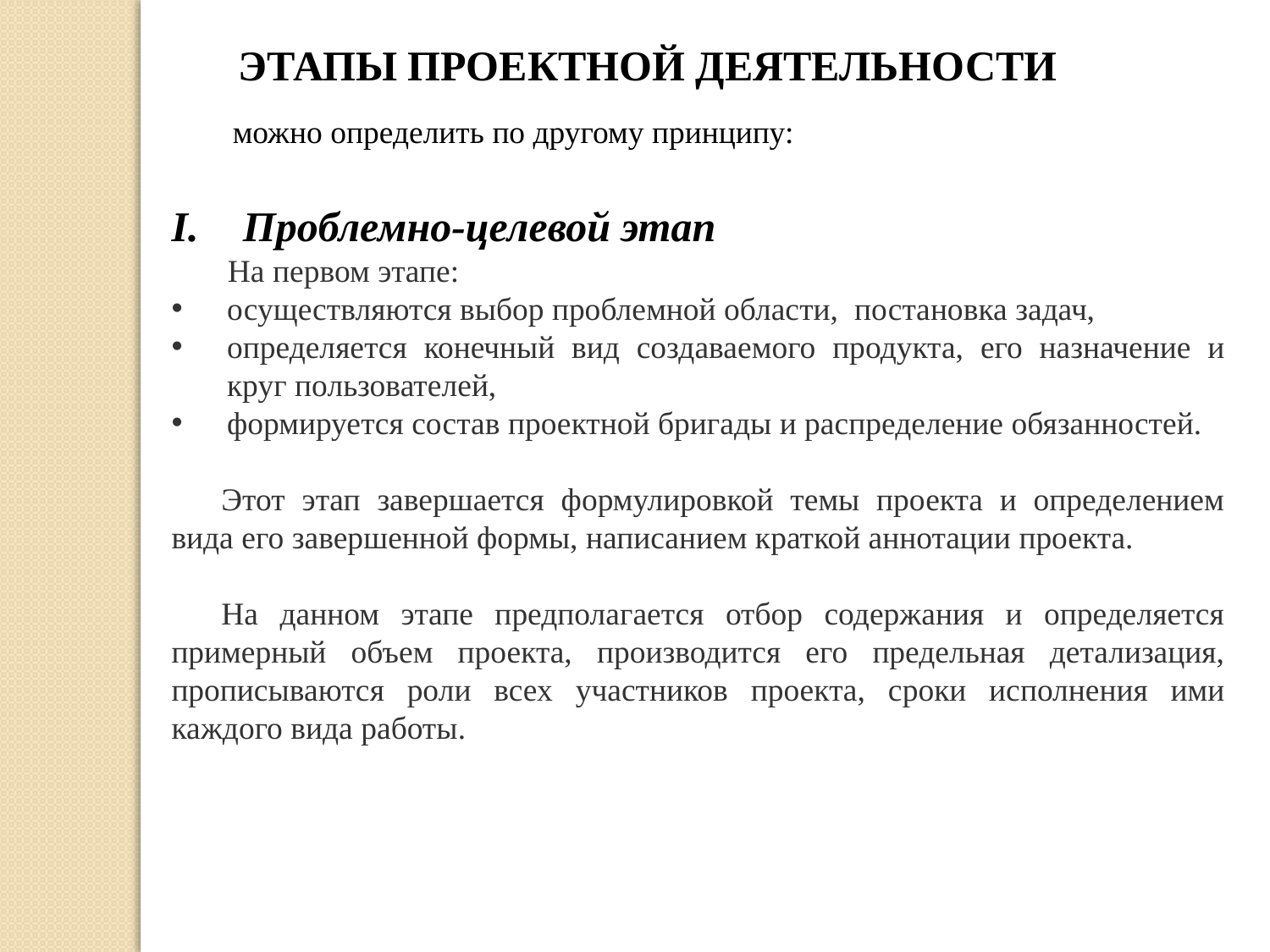

Этапы проектной деятельности
можно определить по другому принципу:
Проблемно-целевой этап
       На первом этапе:
осуществляются выбор проблемной области,  постановка задач,
определяется конечный вид создаваемого продукта, его назначение и круг пользователей,
формируется состав проектной бригады и распределение обязанностей.

Этот этап завершается формулировкой темы проекта и определением вида его завершенной формы, написанием краткой аннотации проекта.

На данном этапе предполагается отбор содержания и определяется примерный объем проекта, производится его предельная детализация, прописываются роли всех участников проекта, сроки исполнения ими каждого вида работы.